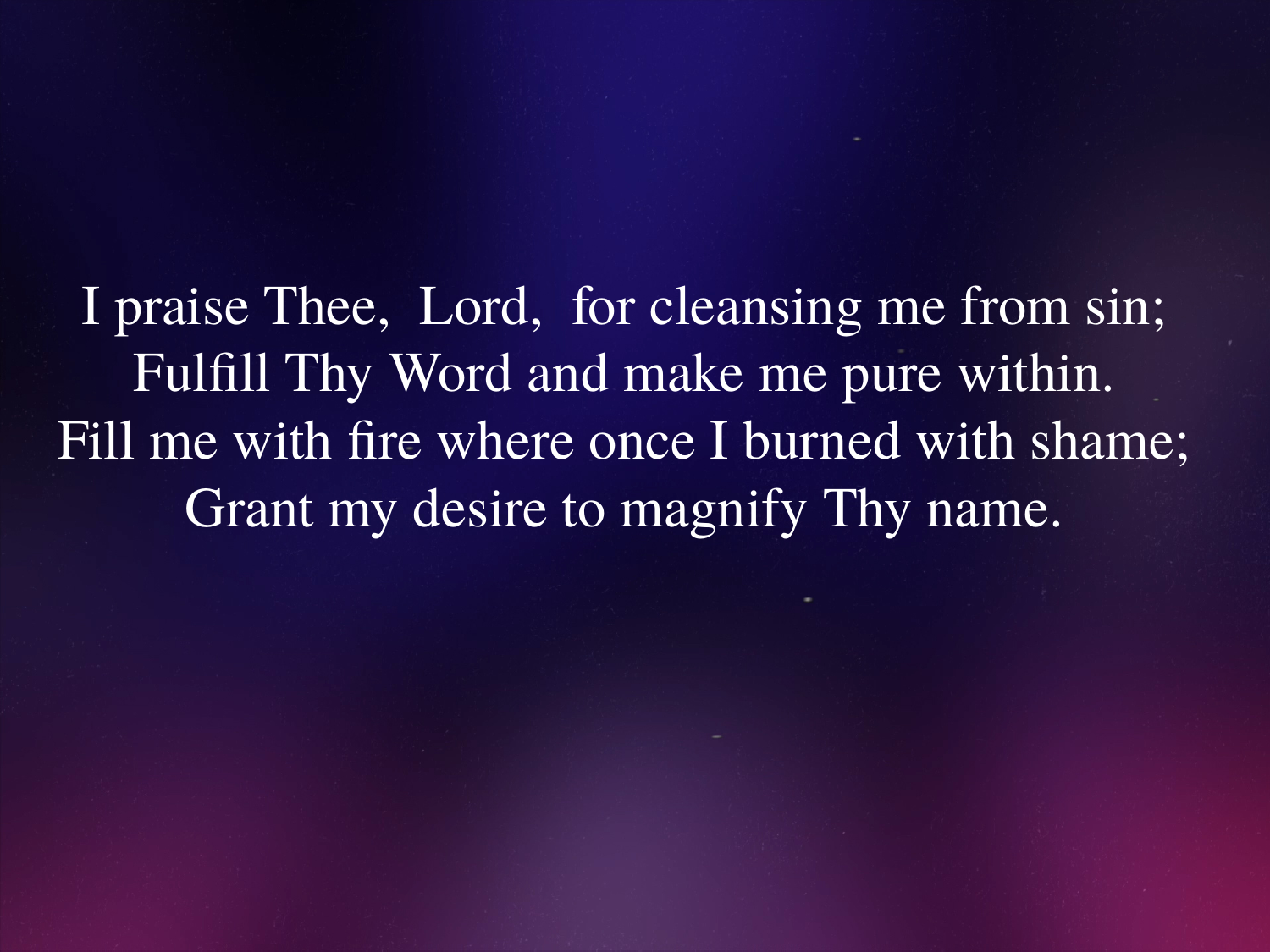

# I praise Thee,  Lord,  for cleansing me from sin; Fulfill Thy Word and make me pure within. Fill me with fire where once I burned with shame; Grant my desire to magnify Thy name.